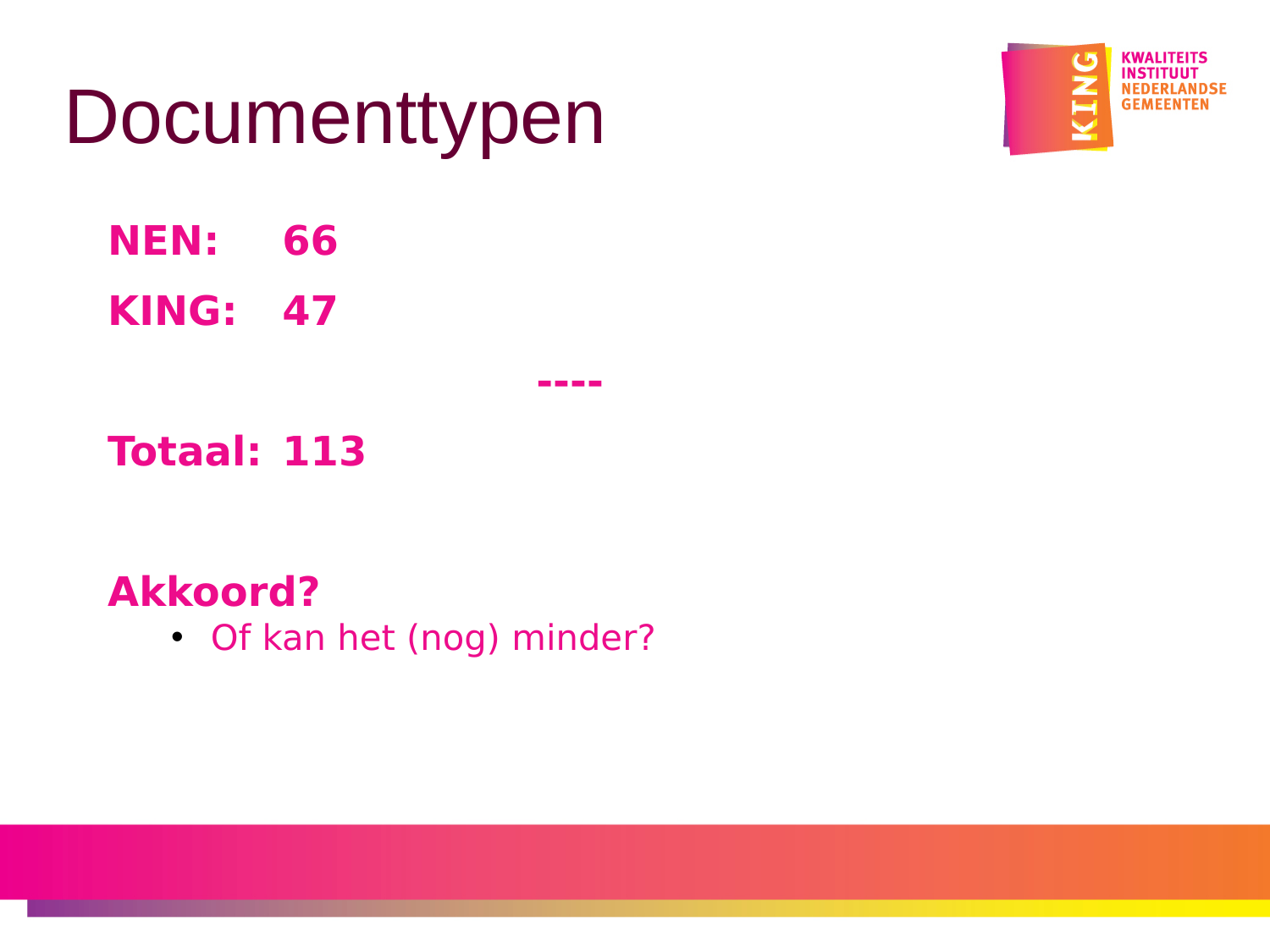

# Documenttypen
NEN: 	66
KING: 	47
				----
Totaal:	113

Akkoord?
Of kan het (nog) minder?